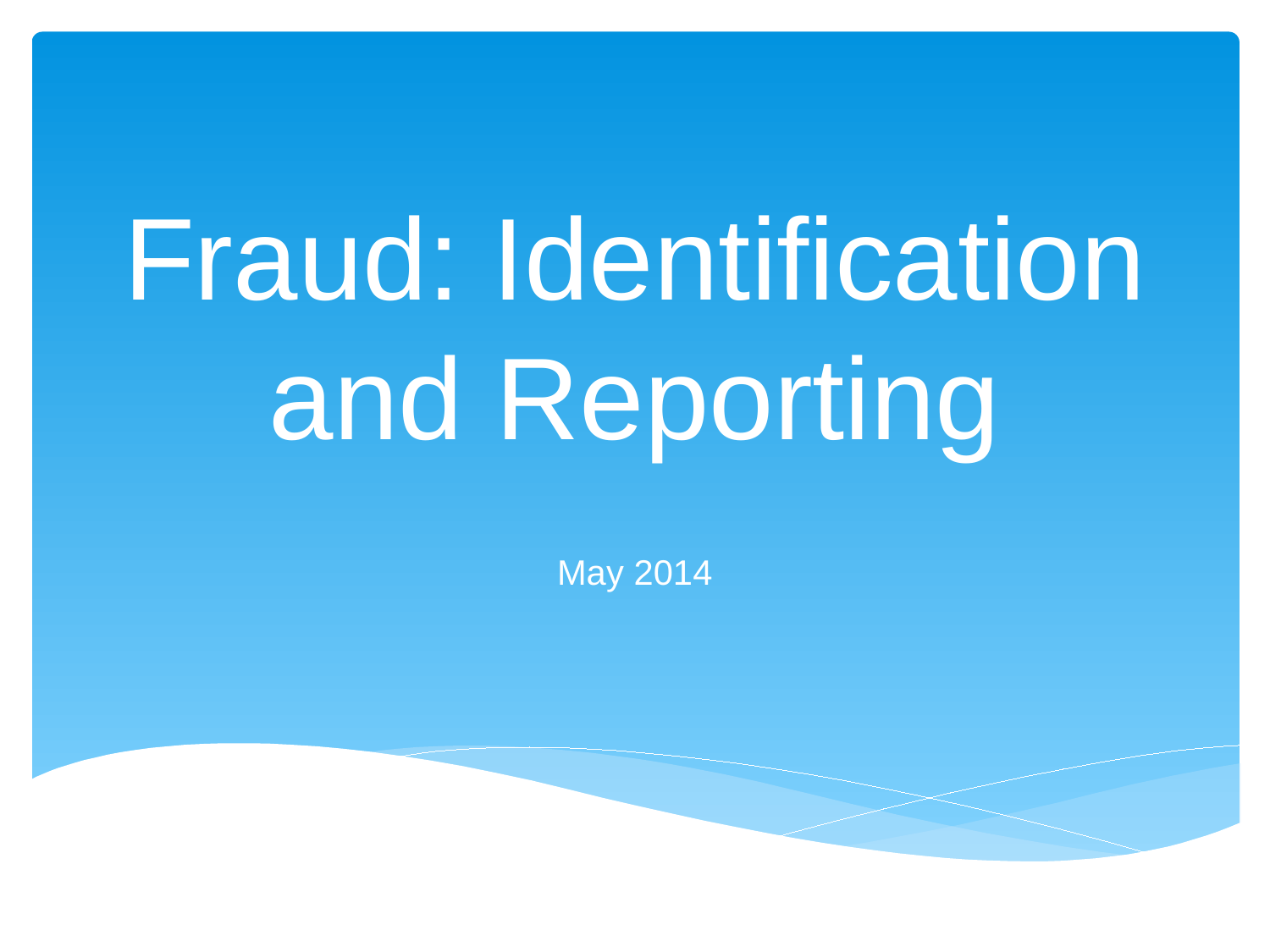

# Fraud: Identification and Reporting

May 2014